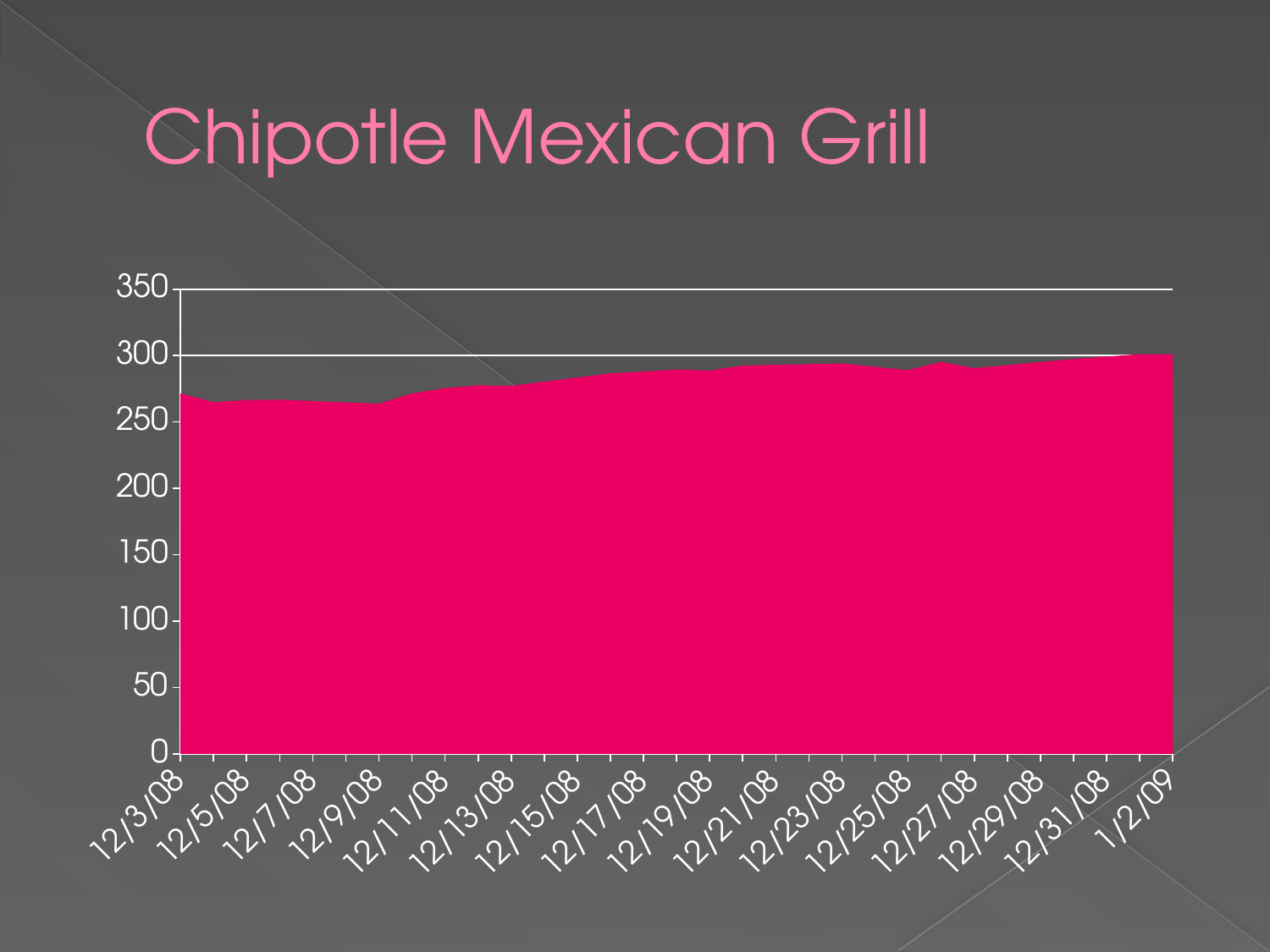

# Chipotle Mexican Grill

### Chart

| Category | Volume | Open | High | Low | Close |
|---|---|---|---|---|---|
| 39785.0 | None | None | None | None | 271.51 |
| 39786.0 | None | None | None | None | 264.97 |
| 39787.0 | None | None | None | None | 266.51 |
| 39788.0 | None | None | None | None | 266.8 |
| 39791.0 | None | None | None | None | 263.75 |
| 39792.0 | None | None | None | None | 271.51 |
| 39793.0 | None | None | None | None | 275.51 |
| 39794.0 | None | None | None | None | 277.65 |
| 39795.0 | None | None | None | None | 277.25 |
| 39798.0 | None | None | None | None | 286.68 |
| 39799.0 | None | None | None | None | 288.0 |
| 39800.0 | None | None | None | None | 289.53 |
| 39801.0 | None | None | None | None | 288.79 |
| 39802.0 | None | None | None | None | 292.52 |
| 39805.0 | None | None | None | None | 294.08 |
| 39807.0 | None | None | None | None | 289.03 |
| 39808.0 | None | None | None | None | 295.32 |
| 39809.0 | None | None | None | None | 290.53 |
| 39812.0 | None | None | None | None | 297.46 |
| 39814.0 | None | None | None | None | 301.06 |
| 39815.0 | None | None | None | None | 300.95 |